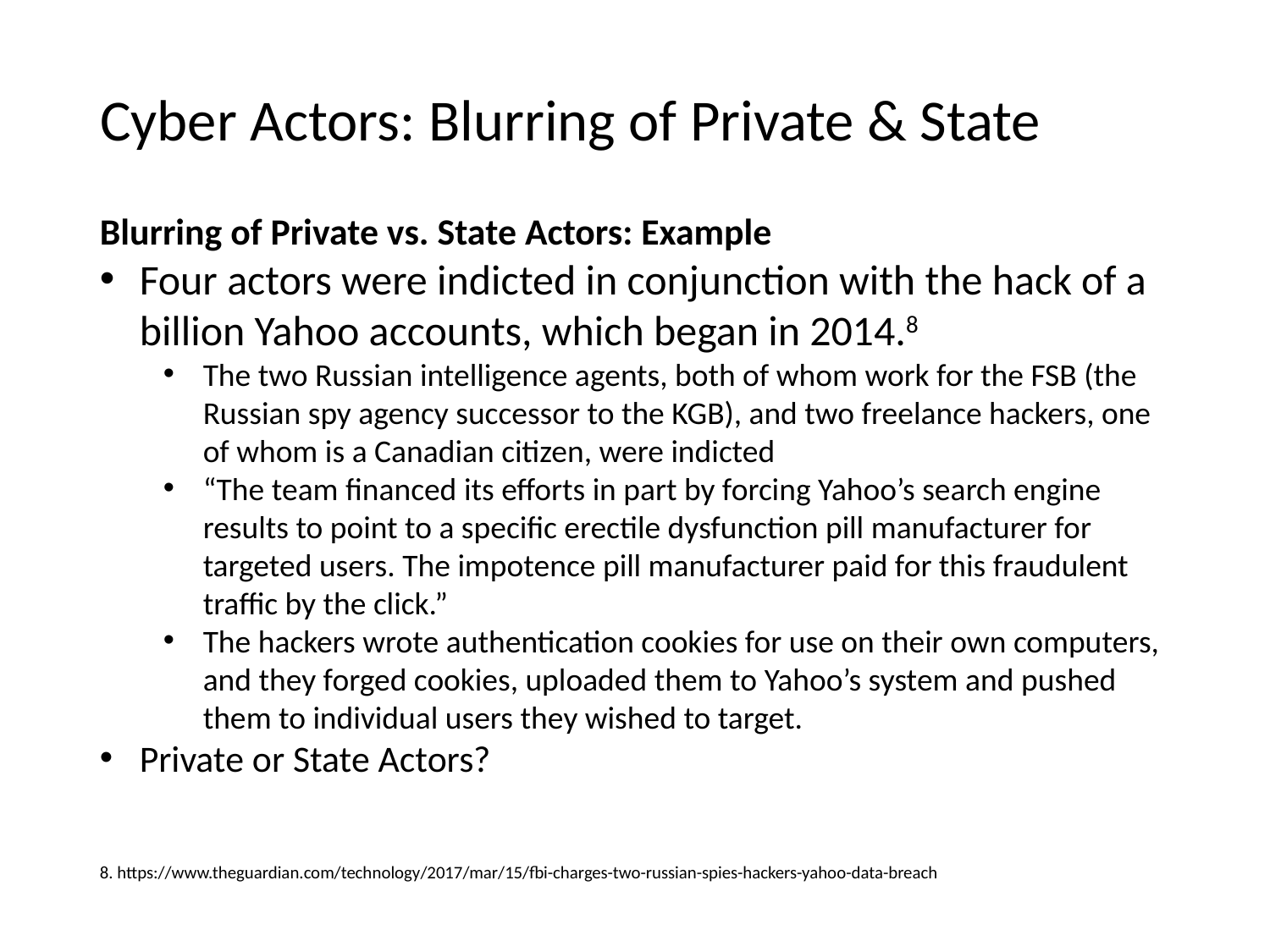

# Cyber Actors: Blurring of Private & State
Blurring of Private vs. State Actors: Example
Four actors were indicted in conjunction with the hack of a billion Yahoo accounts, which began in 2014.8
The two Russian intelligence agents, both of whom work for the FSB (the Russian spy agency successor to the KGB), and two freelance hackers, one of whom is a Canadian citizen, were indicted
“The team financed its efforts in part by forcing Yahoo’s search engine results to point to a specific erectile dysfunction pill manufacturer for targeted users. The impotence pill manufacturer paid for this fraudulent traffic by the click.”
The hackers wrote authentication cookies for use on their own computers, and they forged cookies, uploaded them to Yahoo’s system and pushed them to individual users they wished to target.
Private or State Actors?
8. https://www.theguardian.com/technology/2017/mar/15/fbi-charges-two-russian-spies-hackers-yahoo-data-breach